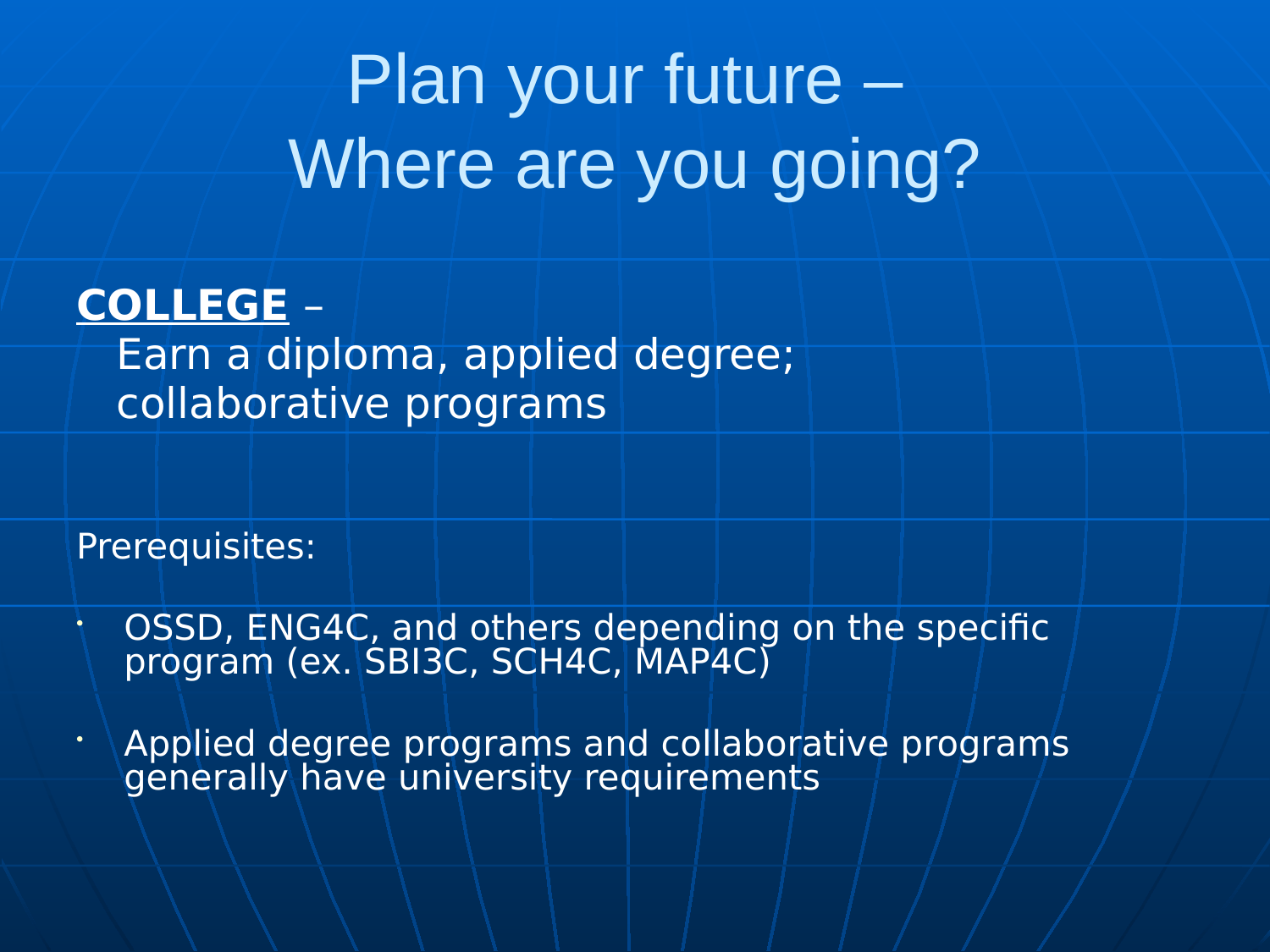

Plan your future –
Where are you going?

COLLEGE –
   Earn a diploma, applied degree;
   collaborative programs

Prerequisites:

OSSD, ENG4C, and others depending on the specific program (ex. SBI3C, SCH4C, MAP4C)

Applied degree programs and collaborative programs generally have university requirements